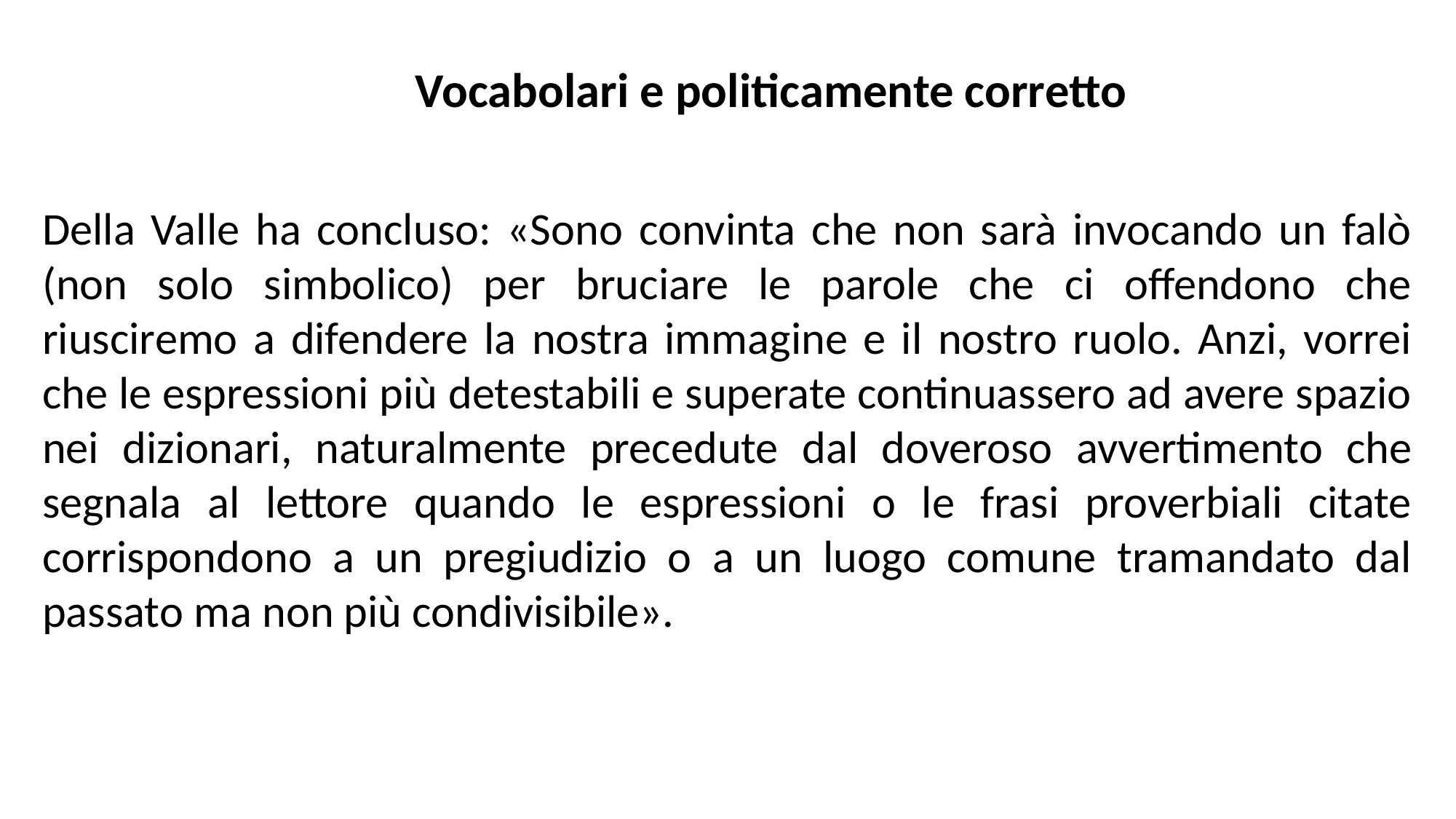

Vocabolari e politicamente corretto
Della Valle ha concluso: «Sono convinta che non sarà invocando un falò (non solo simbolico) per bruciare le parole che ci offendono che riusciremo a difendere la nostra immagine e il nostro ruolo. Anzi, vorrei che le espressioni più detestabili e superate continuassero ad avere spazio nei dizionari, naturalmente precedute dal doveroso avvertimento che segnala al lettore quando le espressioni o le frasi proverbiali citate corrispondono a un pregiudizio o a un luogo comune tramandato dal passato ma non più condivisibile».